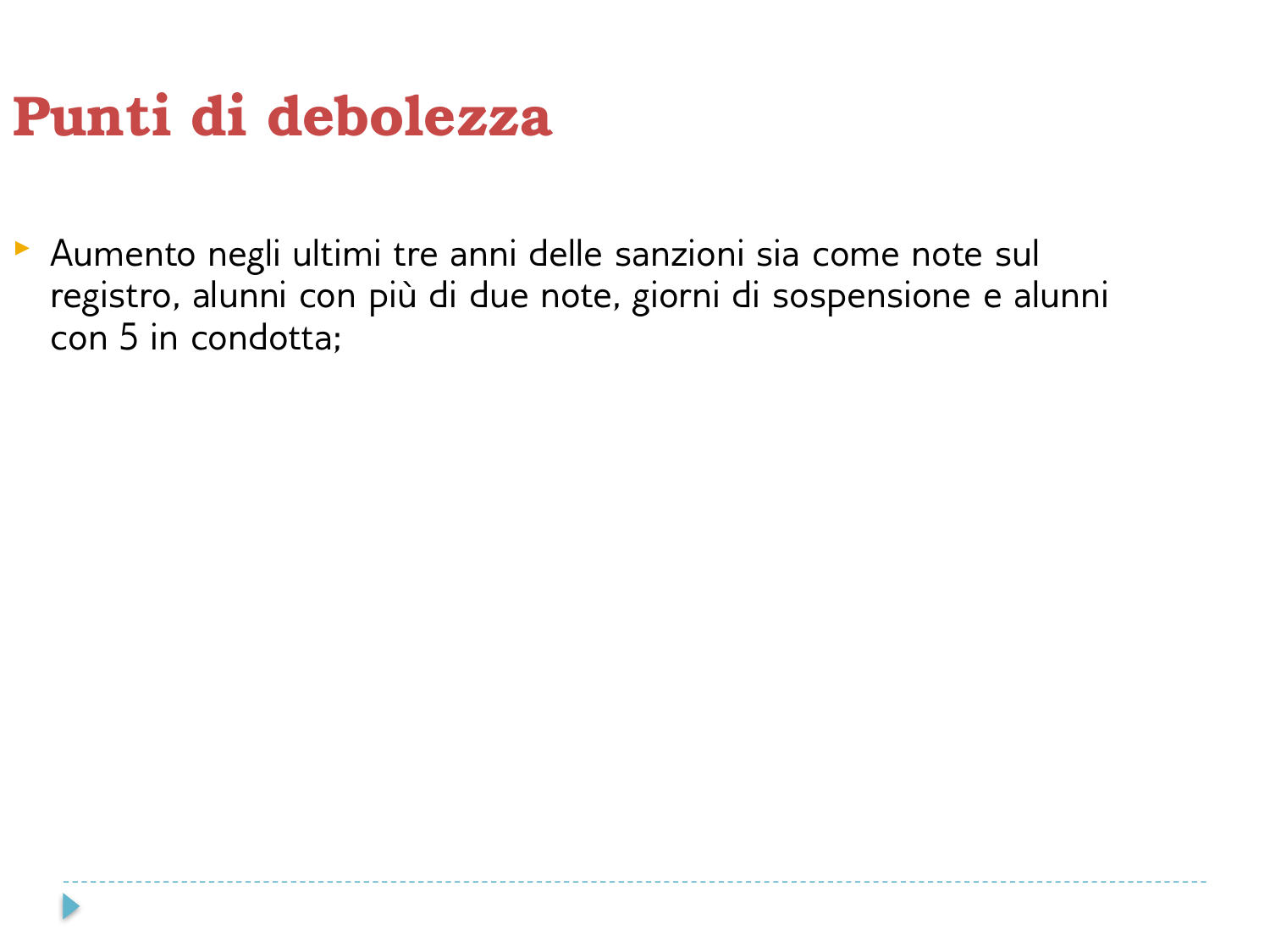

Punti di debolezza

Aumento negli ultimi tre anni delle sanzioni sia come note sul registro, alunni con più di due note, giorni di sospensione e alunni con 5 in condotta;